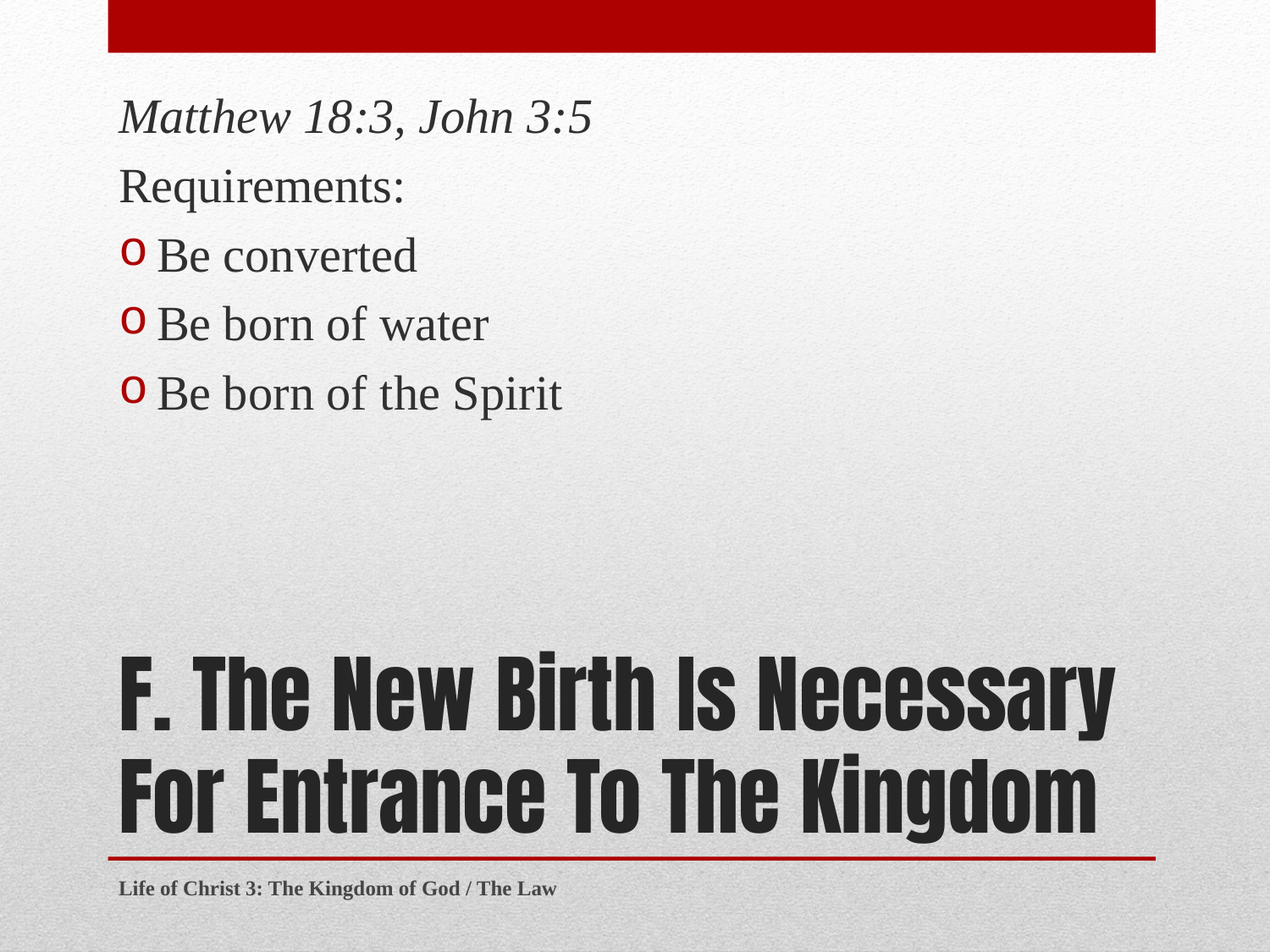

Matthew 18:3, John 3:5
Requirements:
Be converted
Be born of water
Be born of the Spirit
# F. The New Birth Is Necessary For Entrance To The Kingdom
Life of Christ 3: The Kingdom of God / The Law